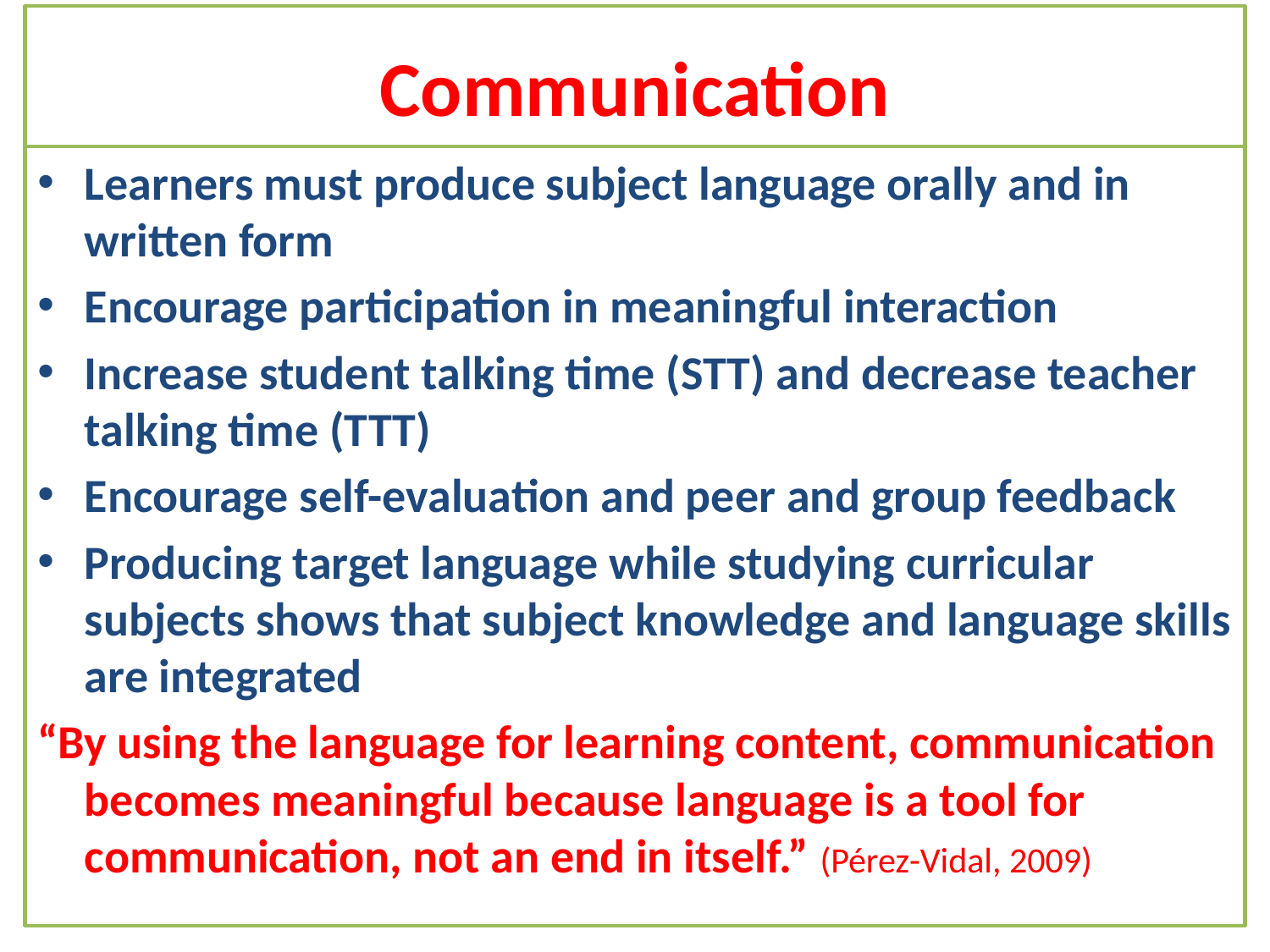

# Communication
Learners must produce subject language orally and in written form
Encourage participation in meaningful interaction
Increase student talking time (STT) and decrease teacher talking time (TTT)
Encourage self-evaluation and peer and group feedback
Producing target language while studying curricular subjects shows that subject knowledge and language skills are integrated
“By using the language for learning content, communication becomes meaningful because language is a tool for communication, not an end in itself.” (Pérez-Vidal, 2009)